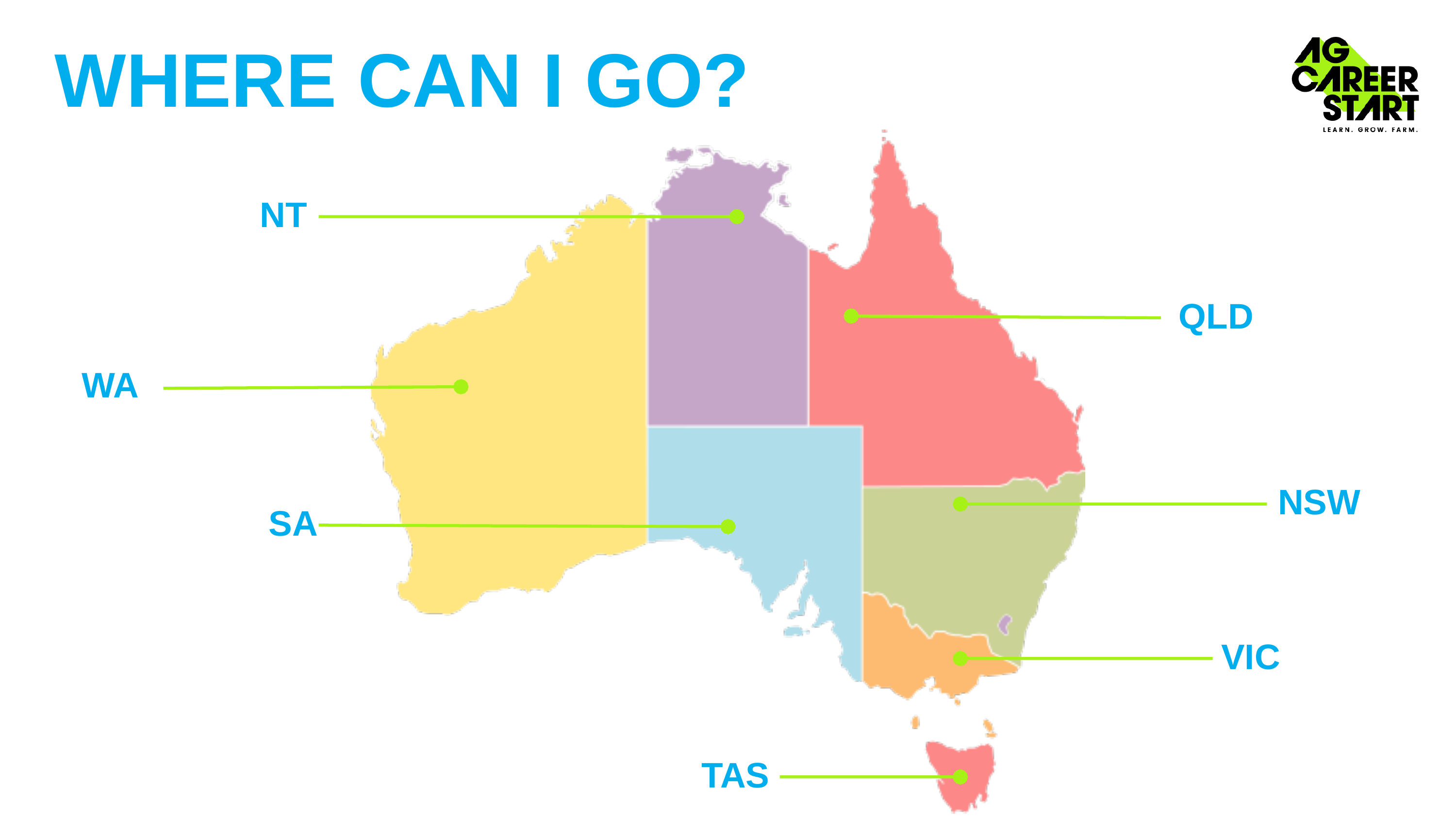

WHERE CAN I GO?

NT

QLD

WA

NSW
SA

VIC

TAS